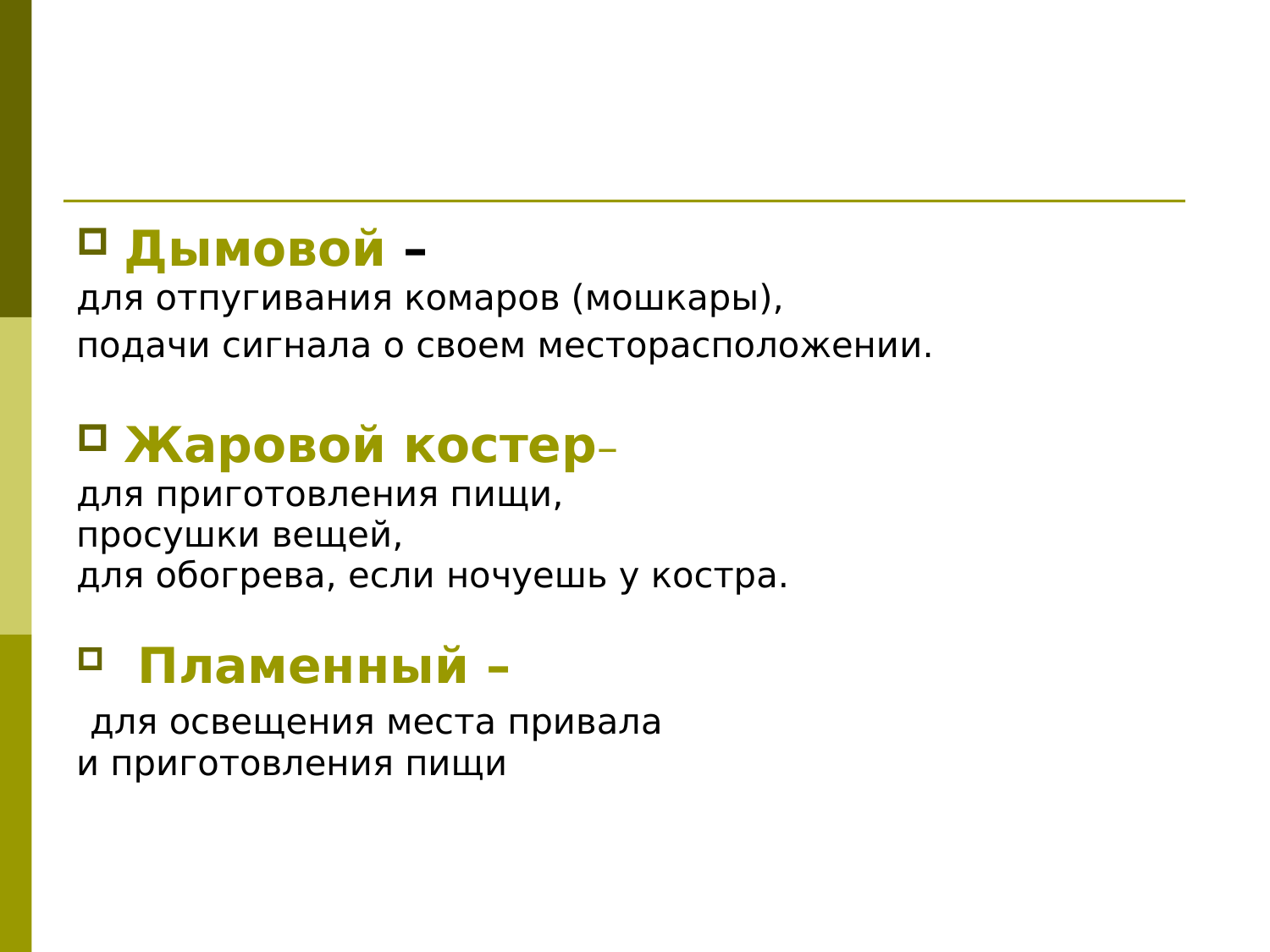

Дымовой –
для отпугивания комаров (мошкары),
подачи сигнала о своем месторасположении.

Жаровой костер–
для приготовления пищи,
просушки вещей,
для обогрева, если ночуешь у костра.

 Пламенный –
 для освещения места привала
и приготовления пищи